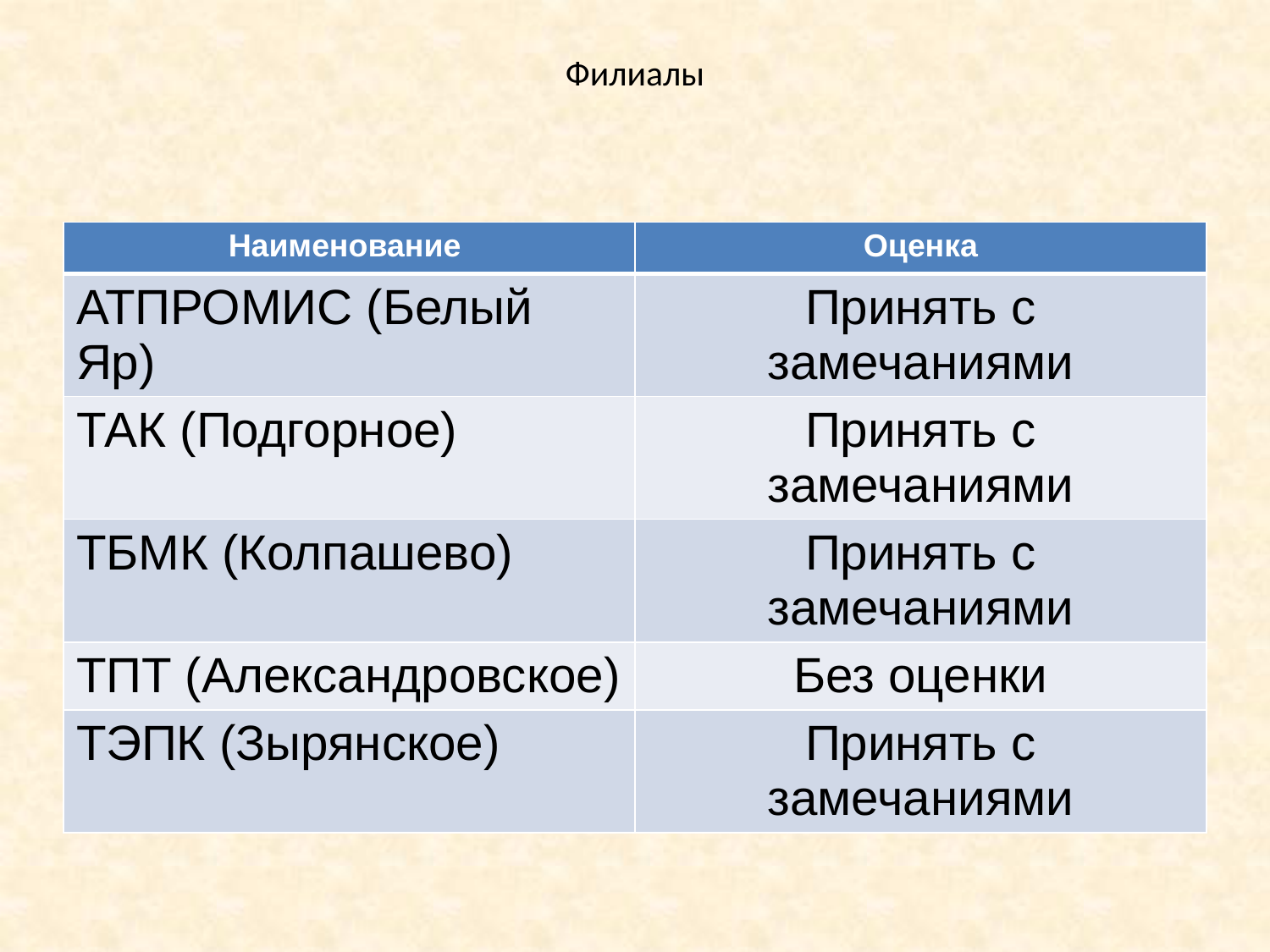

# Филиалы
| Наименование | Оценка |
| --- | --- |
| АТПРОМИС (Белый Яр) | Принять с замечаниями |
| ТАК (Подгорное) | Принять с замечаниями |
| ТБМК (Колпашево) | Принять с замечаниями |
| ТПТ (Александровское) | Без оценки |
| ТЭПК (Зырянское) | Принять с замечаниями |